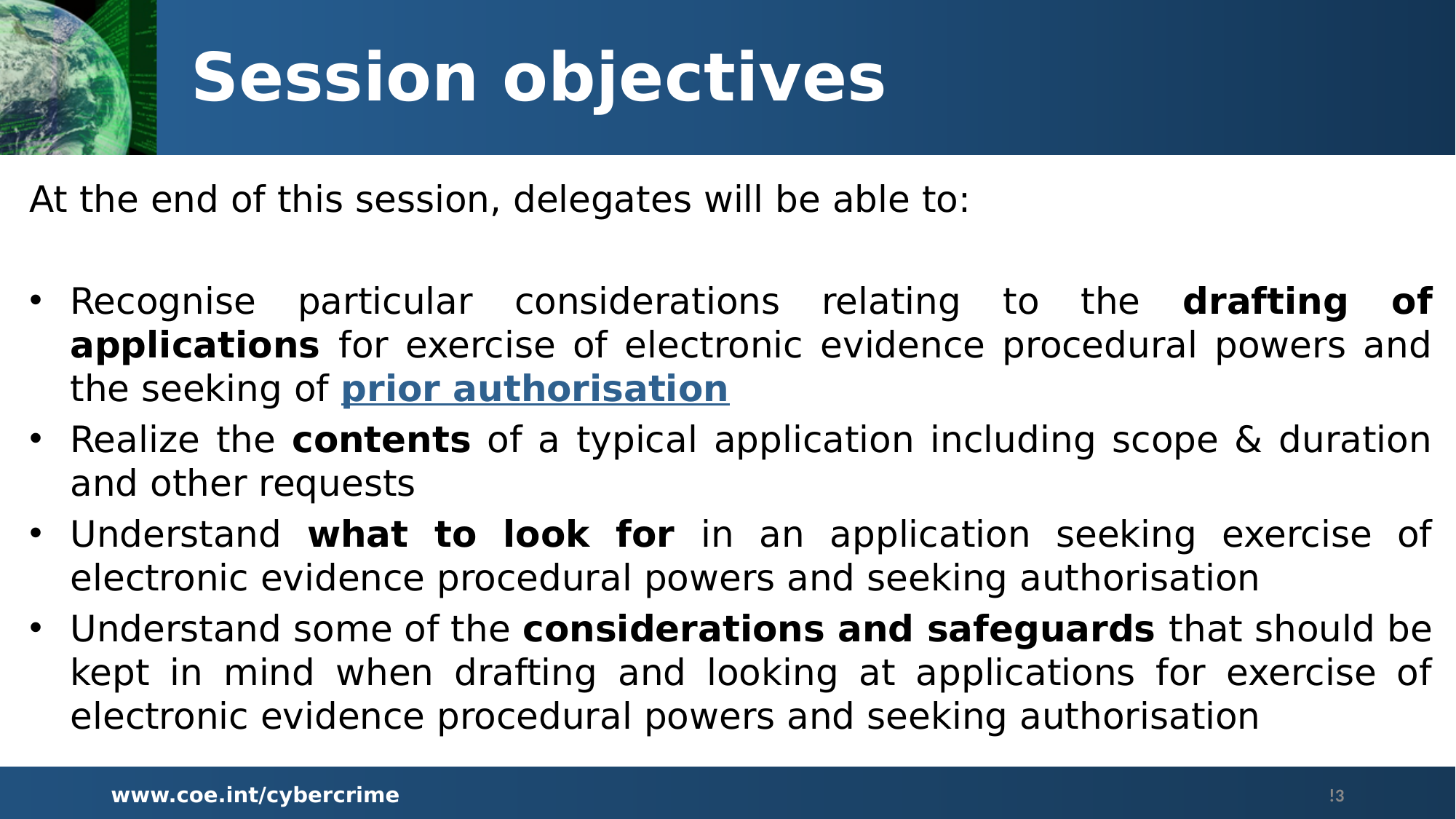

Session objectives
At the end of this session, delegates will be able to:

Recognise particular considerations relating to the drafting of applications for exercise of electronic evidence procedural powers and the seeking of prior authorisation
Realize the contents of a typical application including scope & duration and other requests
Understand what to look for in an application seeking exercise of electronic evidence procedural powers and seeking authorisation
Understand some of the considerations and safeguards that should be kept in mind when drafting and looking at applications for exercise of electronic evidence procedural powers and seeking authorisation

www.coe.int/cybercrime
!3